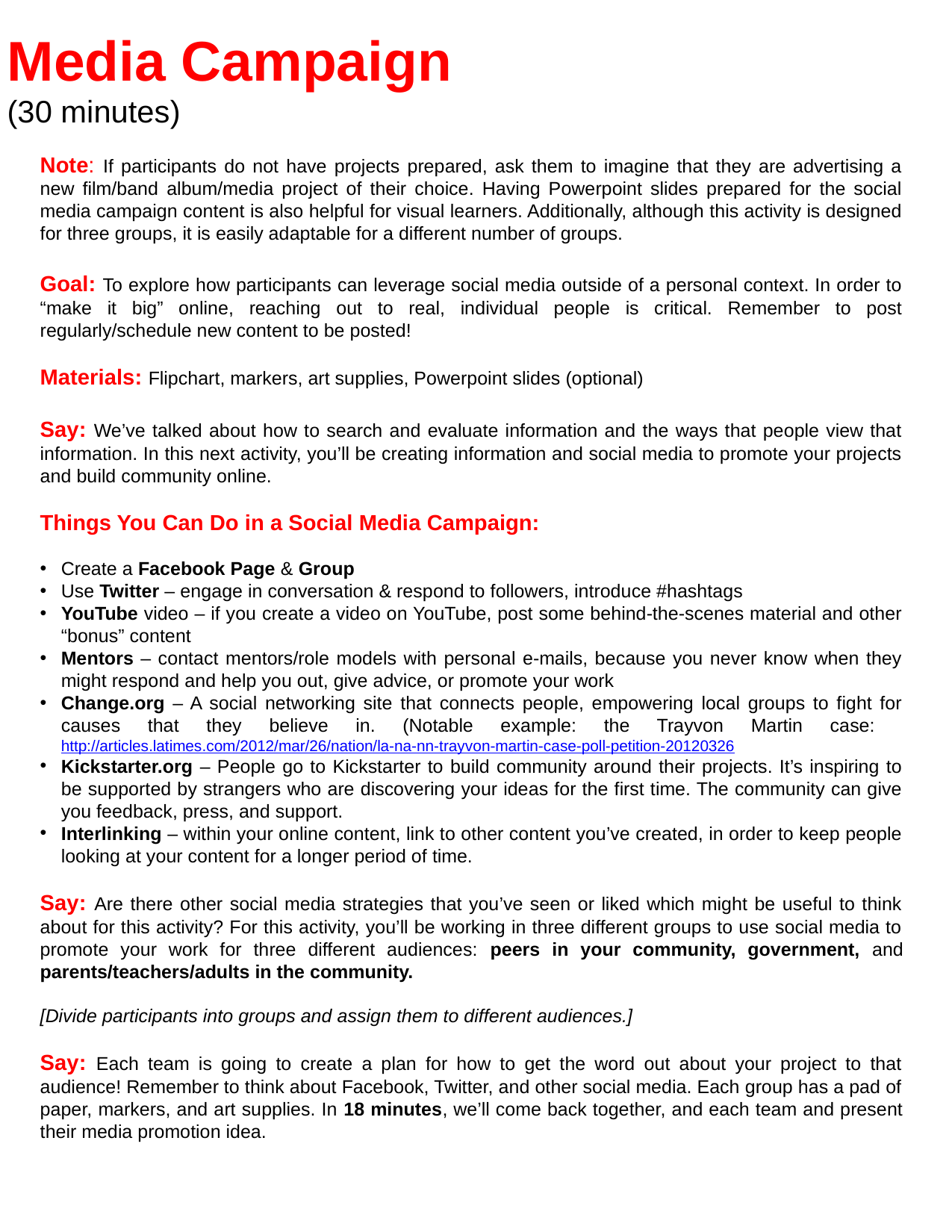

Media Campaign
(30 minutes)
Note: If participants do not have projects prepared, ask them to imagine that they are advertising a new film/band album/media project of their choice. Having Powerpoint slides prepared for the social media campaign content is also helpful for visual learners. Additionally, although this activity is designed for three groups, it is easily adaptable for a different number of groups.

Goal: To explore how participants can leverage social media outside of a personal context. In order to “make it big” online, reaching out to real, individual people is critical. Remember to post regularly/schedule new content to be posted!

Materials: Flipchart, markers, art supplies, Powerpoint slides (optional)

Say: We’ve talked about how to search and evaluate information and the ways that people view that information. In this next activity, you’ll be creating information and social media to promote your projects and build community online.

Things You Can Do in a Social Media Campaign:

Create a Facebook Page & Group
Use Twitter – engage in conversation & respond to followers, introduce #hashtags
YouTube video – if you create a video on YouTube, post some behind-the-scenes material and other “bonus” content
Mentors – contact mentors/role models with personal e-mails, because you never know when they might respond and help you out, give advice, or promote your work
Change.org – A social networking site that connects people, empowering local groups to fight for causes that they believe in. (Notable example: the Trayvon Martin case:
http://articles.latimes.com/2012/mar/26/nation/la-na-nn-trayvon-martin-case-poll-petition-20120326
Kickstarter.org – People go to Kickstarter to build community around their projects. It’s inspiring to be supported by strangers who are discovering your ideas for the first time. The community can give you feedback, press, and support.
Interlinking – within your online content, link to other content you’ve created, in order to keep people looking at your content for a longer period of time.

Say: Are there other social media strategies that you’ve seen or liked which might be useful to think about for this activity? For this activity, you’ll be working in three different groups to use social media to promote your work for three different audiences: peers in your community, government, and parents/teachers/adults in the community.

[Divide participants into groups and assign them to different audiences.]

Say: Each team is going to create a plan for how to get the word out about your project to that audience! Remember to think about Facebook, Twitter, and other social media. Each group has a pad of paper, markers, and art supplies. In 18 minutes, we’ll come back together, and each team and present their media promotion idea.